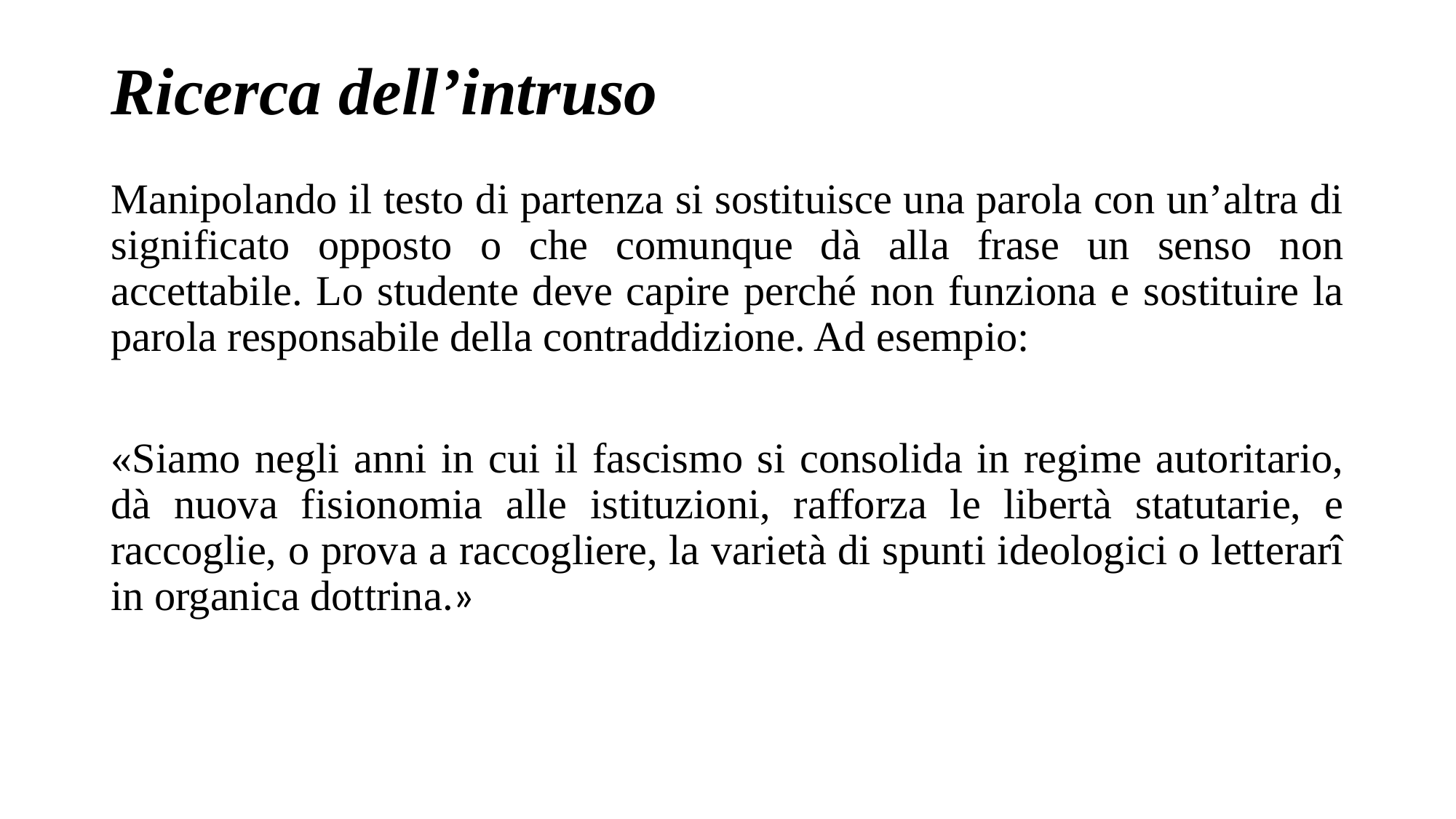

# Ricerca dell’intruso
Manipolando il testo di partenza si sostituisce una parola con un’altra di significato opposto o che comunque dà alla frase un senso non accettabile. Lo studente deve capire perché non funziona e sostituire la parola responsabile della contraddizione. Ad esempio:

«Siamo negli anni in cui il fascismo si consolida in regime autoritario, dà nuova fisionomia alle istituzioni, rafforza le libertà statutarie, e raccoglie, o prova a raccogliere, la varietà di spunti ideologici o letterarî in organica dottrina.»